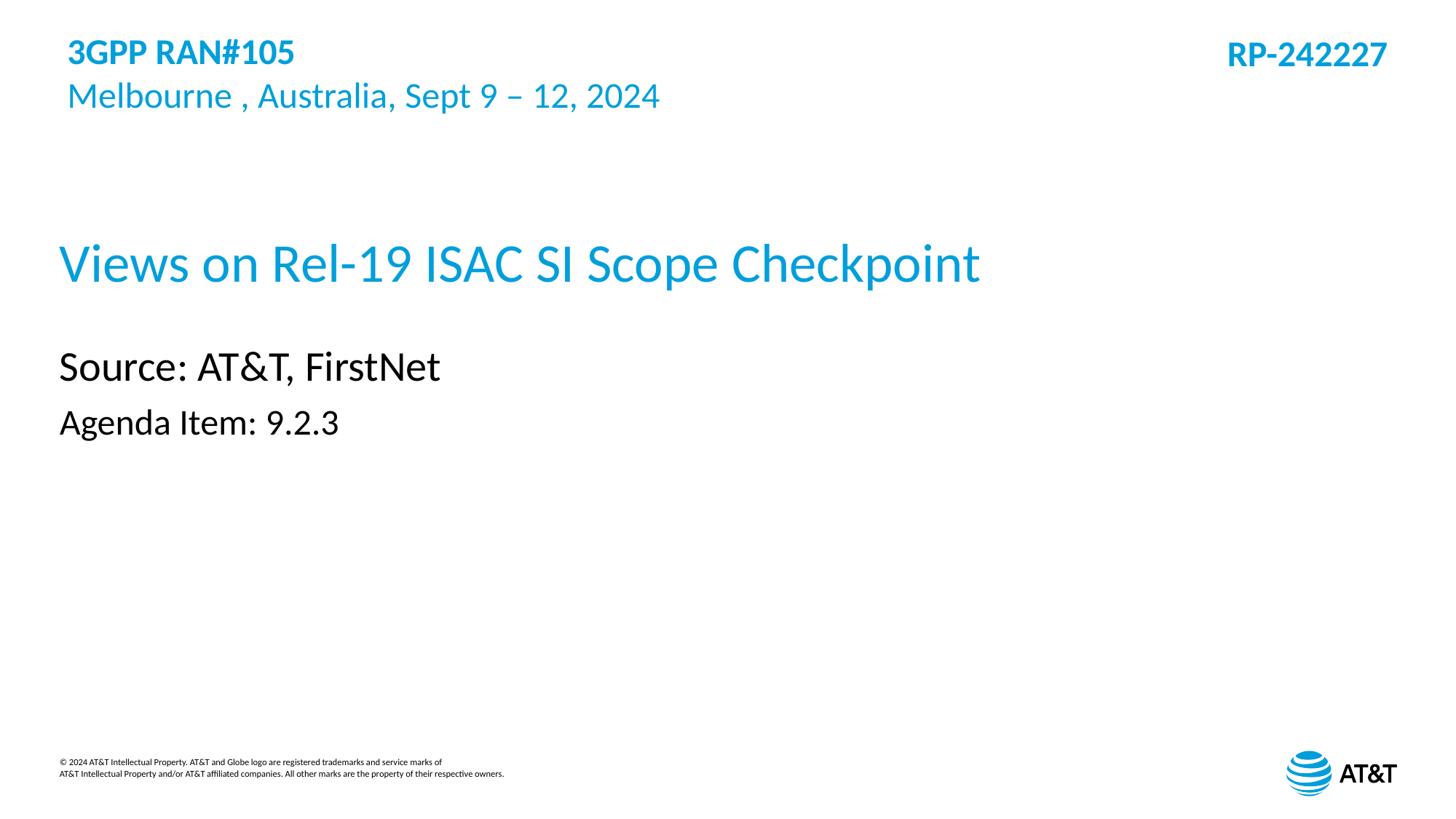

3GPP RAN#105
Melbourne , Australia, Sept 9 – 12, 2024
RP-242227
# Views on Rel-19 ISAC SI Scope Checkpoint

Source: AT&T, FirstNet
Agenda Item: 9.2.3